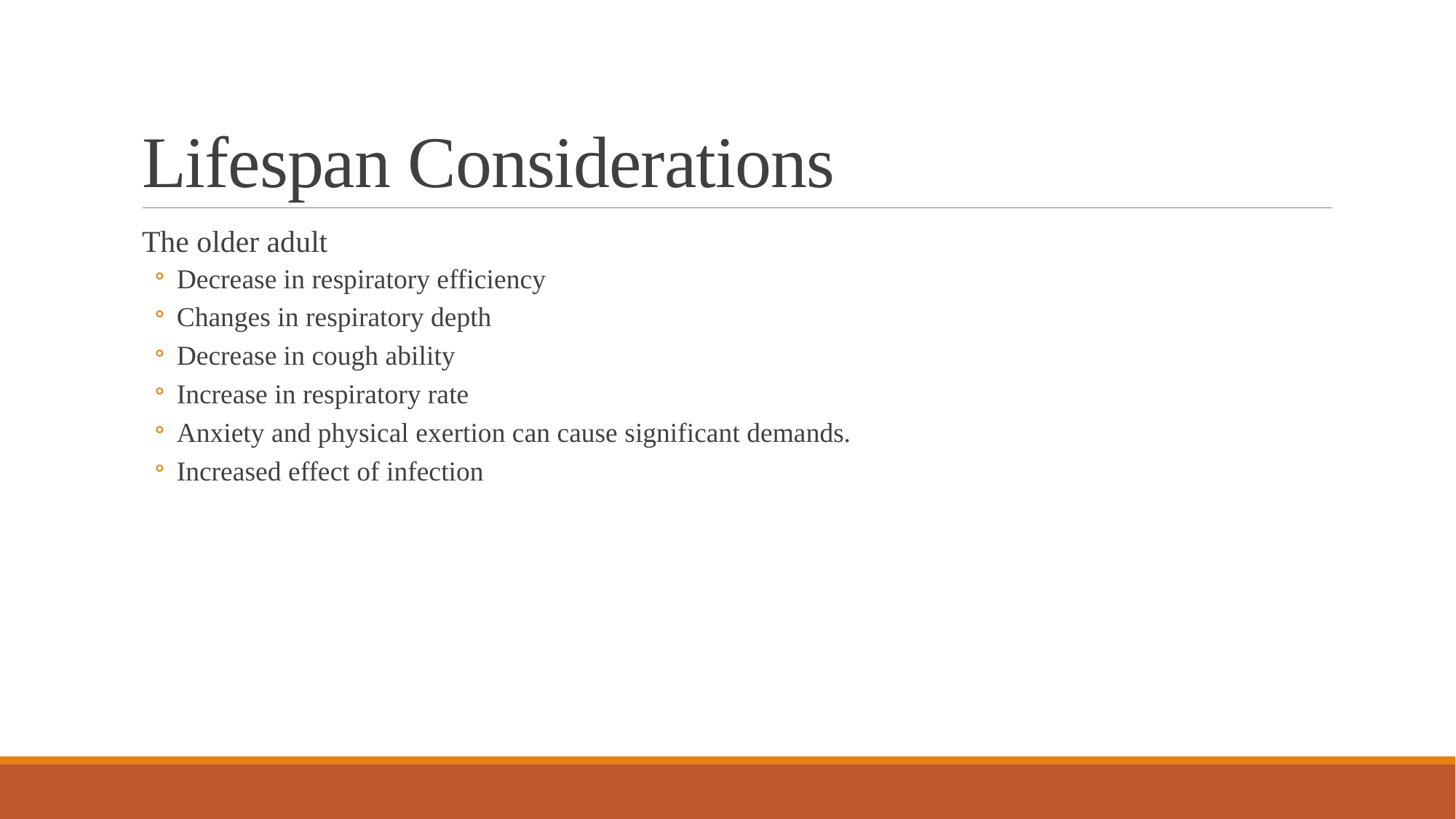

# Lifespan Considerations
The older adult
Decrease in respiratory efficiency
Changes in respiratory depth
Decrease in cough ability
Increase in respiratory rate
Anxiety and physical exertion can cause significant demands.
Increased effect of infection